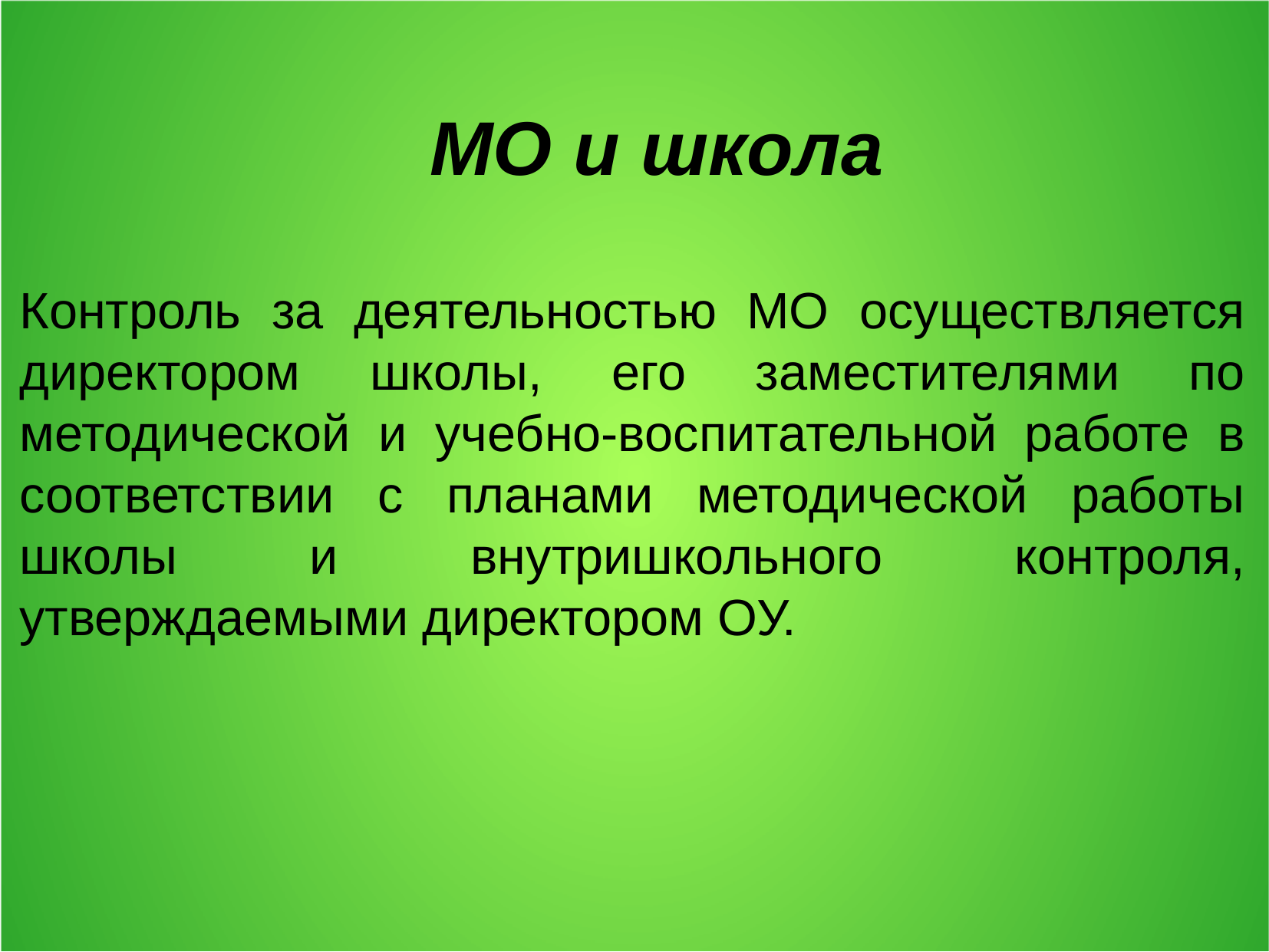

МО и школа
Контроль за деятельностью МО осуществляется директором школы, его заместителями по методической и учебно-воспитательной работе в соответствии с планами методической работы школы и внутришкольного контроля, утверждаемыми директором ОУ.